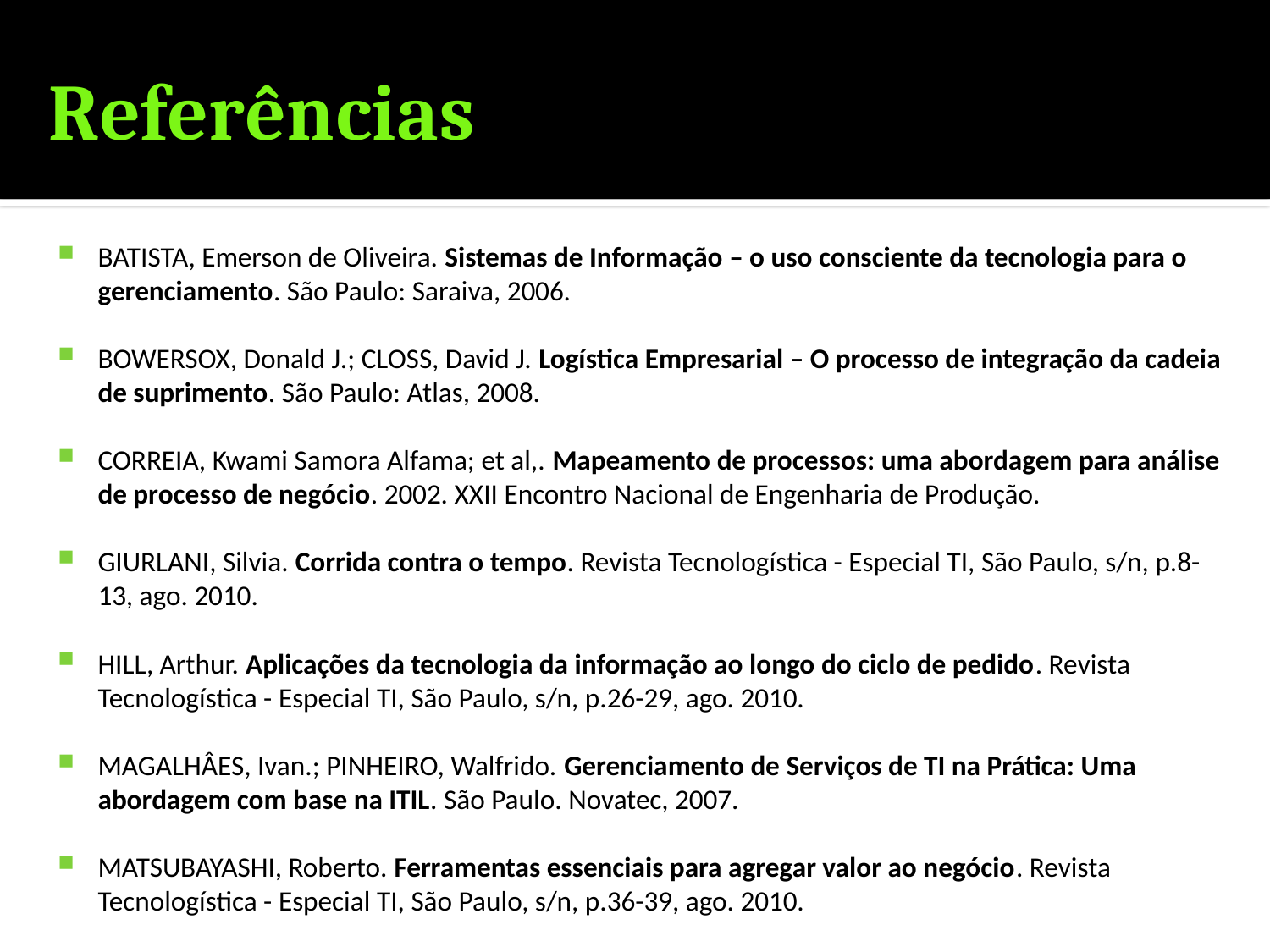

# Referências
BATISTA, Emerson de Oliveira. Sistemas de Informação – o uso consciente da tecnologia para o gerenciamento. São Paulo: Saraiva, 2006.

BOWERSOX, Donald J.; CLOSS, David J. Logística Empresarial – O processo de integração da cadeia de suprimento. São Paulo: Atlas, 2008.

CORREIA, Kwami Samora Alfama; et al,. Mapeamento de processos: uma abordagem para análise de processo de negócio. 2002. XXII Encontro Nacional de Engenharia de Produção.

GIURLANI, Silvia. Corrida contra o tempo. Revista Tecnologística - Especial TI, São Paulo, s/n, p.8-13, ago. 2010.

HILL, Arthur. Aplicações da tecnologia da informação ao longo do ciclo de pedido. Revista Tecnologística - Especial TI, São Paulo, s/n, p.26-29, ago. 2010.

MAGALHÂES, Ivan.; PINHEIRO, Walfrido. Gerenciamento de Serviços de TI na Prática: Uma abordagem com base na ITIL. São Paulo. Novatec, 2007.

MATSUBAYASHI, Roberto. Ferramentas essenciais para agregar valor ao negócio. Revista Tecnologística - Especial TI, São Paulo, s/n, p.36-39, ago. 2010.